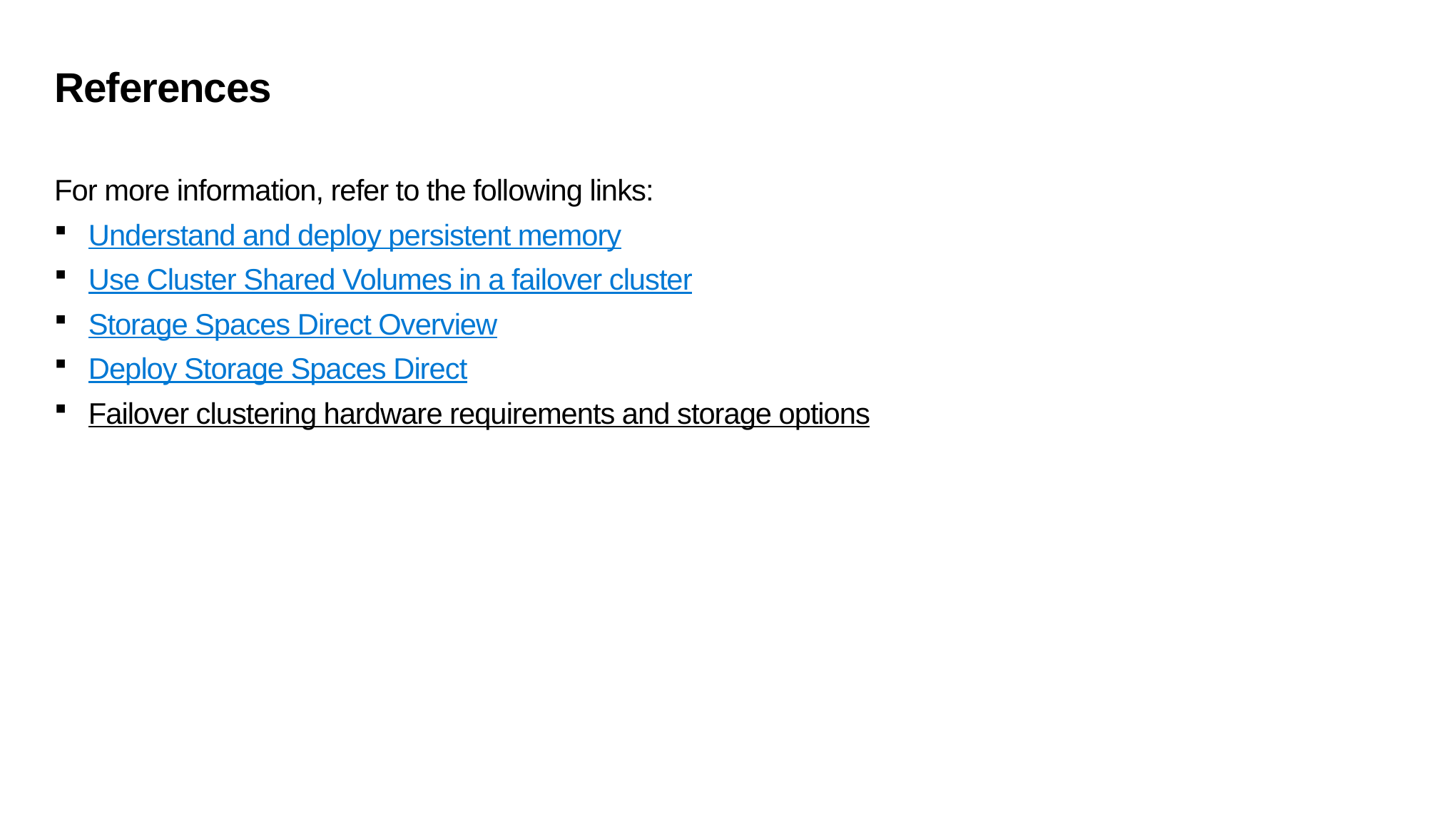

# References
For more information, refer to the following links:
Understand and deploy persistent memory
Use Cluster Shared Volumes in a failover cluster
Storage Spaces Direct Overview
Deploy Storage Spaces Direct
Failover clustering hardware requirements and storage options